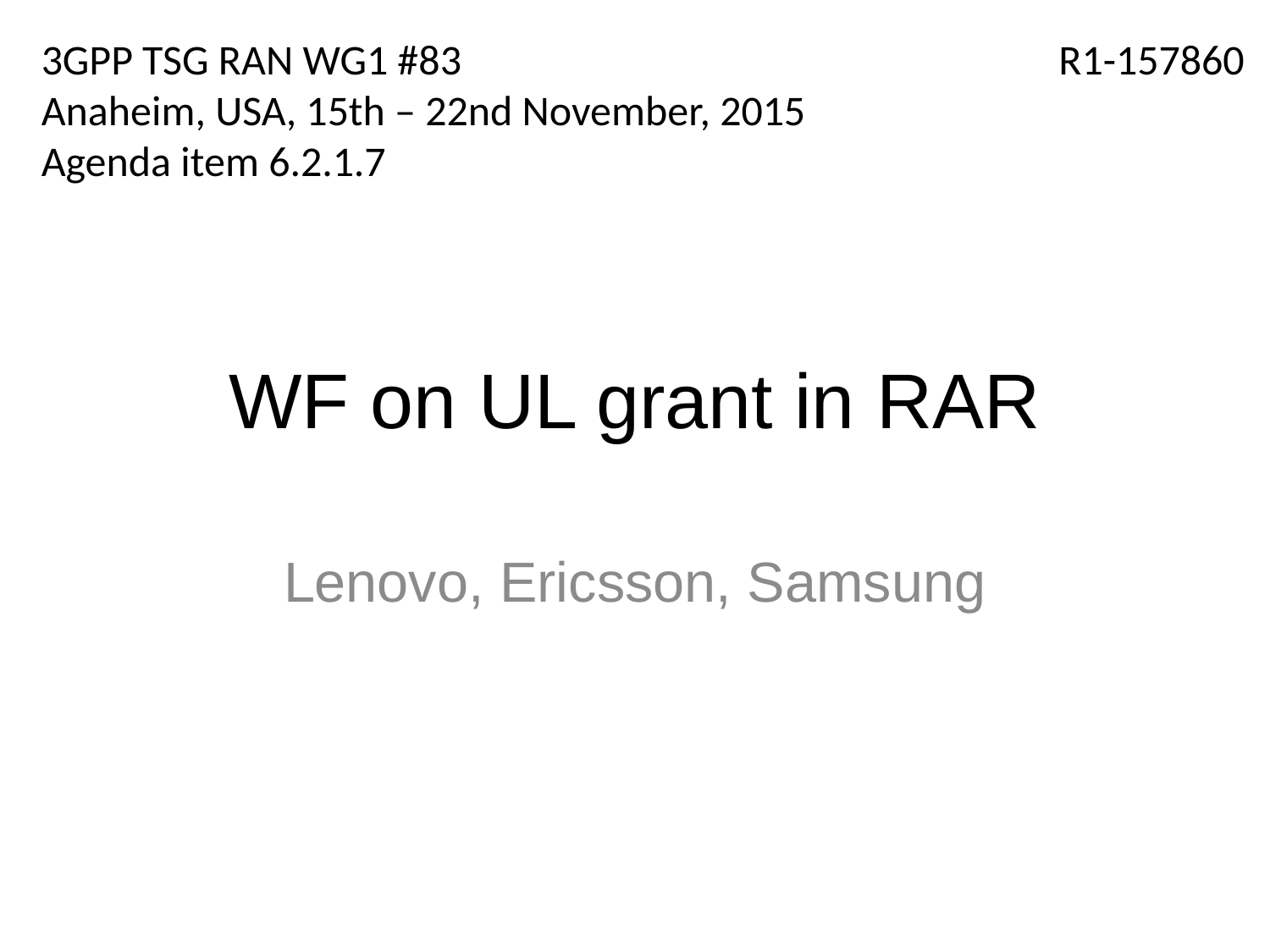

3GPP TSG RAN WG1 #83
Anaheim, USA, 15th – 22nd November, 2015
Agenda item 6.2.1.7
R1-157860

# WF on UL grant in RAR
Lenovo, Ericsson, Samsung